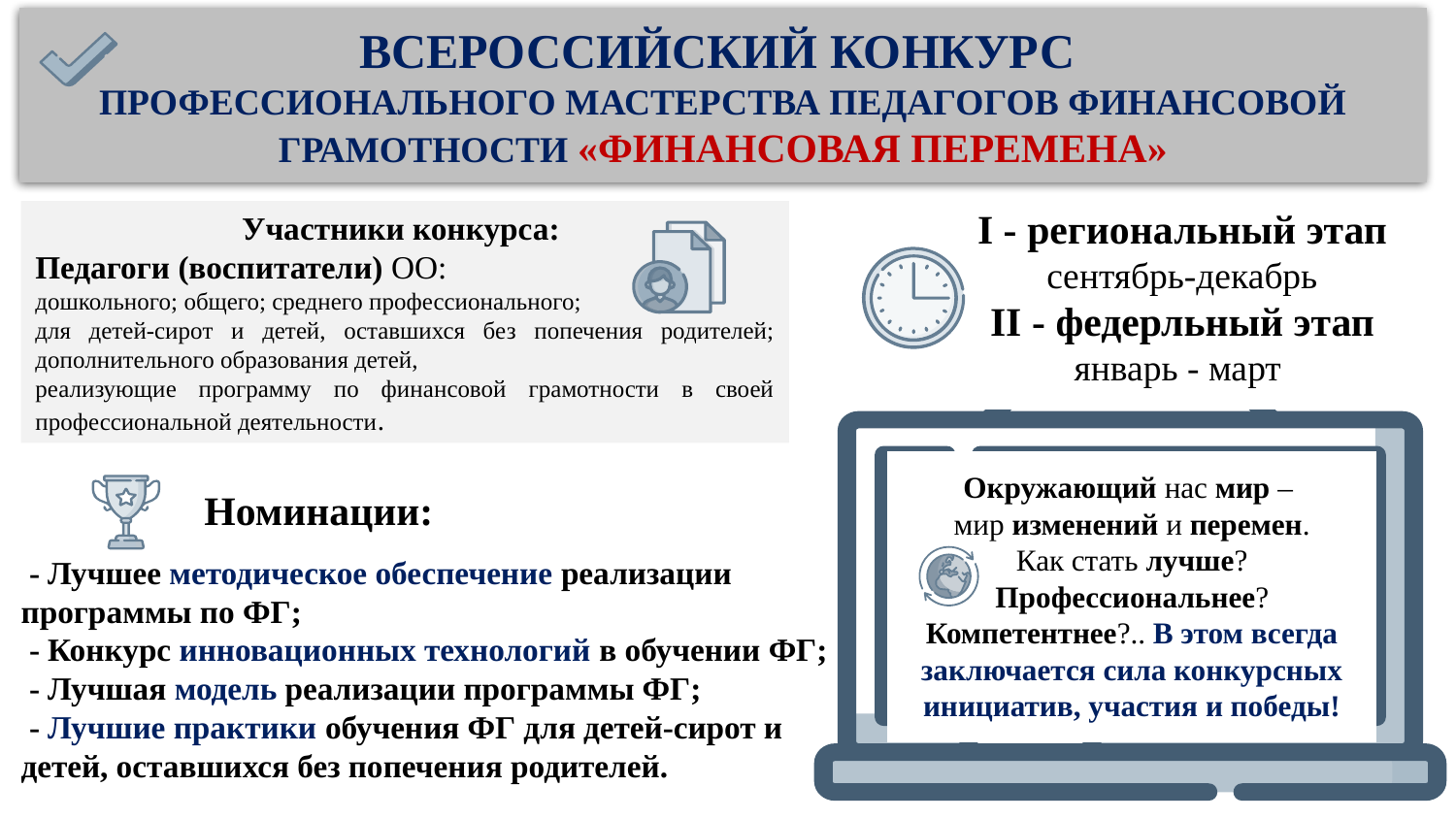

ВСЕРОССИЙСКИЙ КОНКУРС
ПРОФЕССИОНАЛЬНОГО МАСТЕРСТВА ПЕДАГОГОВ ФИНАНСОВОЙ ГРАМОТНОСТИ «ФИНАНСОВАЯ ПЕРЕМЕНА»

I - региональный этап
сентябрь-декабрь
II - федерльный этап
январь - март

Участники конкурса:
Педагоги (воспитатели) ОО:
дошкольного; общего; среднего профессионального;
для детей-сирот и детей, оставшихся без попечения родителей; дополнительного образования детей,
реализующие программу по финансовой грамотности в своей профессиональной деятельности.

Окружающий нас мир –
мир изменений и перемен.
Как стать лучше? Профессиональнее? Компетентнее?.. В этом всегда заключается сила конкурсных инициатив, участия и победы!

Номинации:
 - Лучшее методическое обеспечение реализации программы по ФГ;
 - Конкурс инновационных технологий в обучении ФГ;
 - Лучшая модель реализации программы ФГ;
 - Лучшие практики обучения ФГ для детей-сирот и детей, оставшихся без попечения родителей.